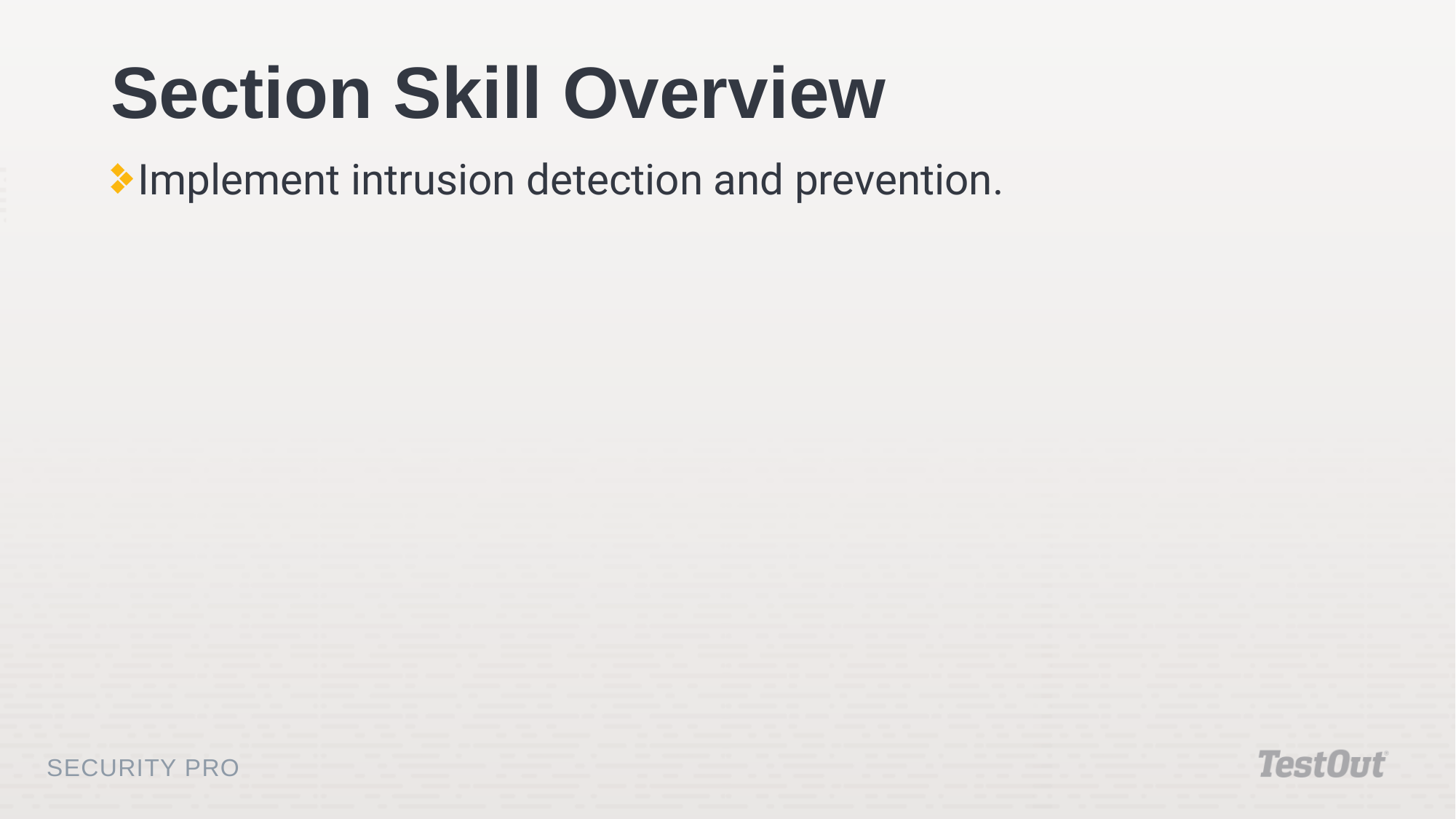

# Section Skill Overview
Implement intrusion detection and prevention.
Security Pro